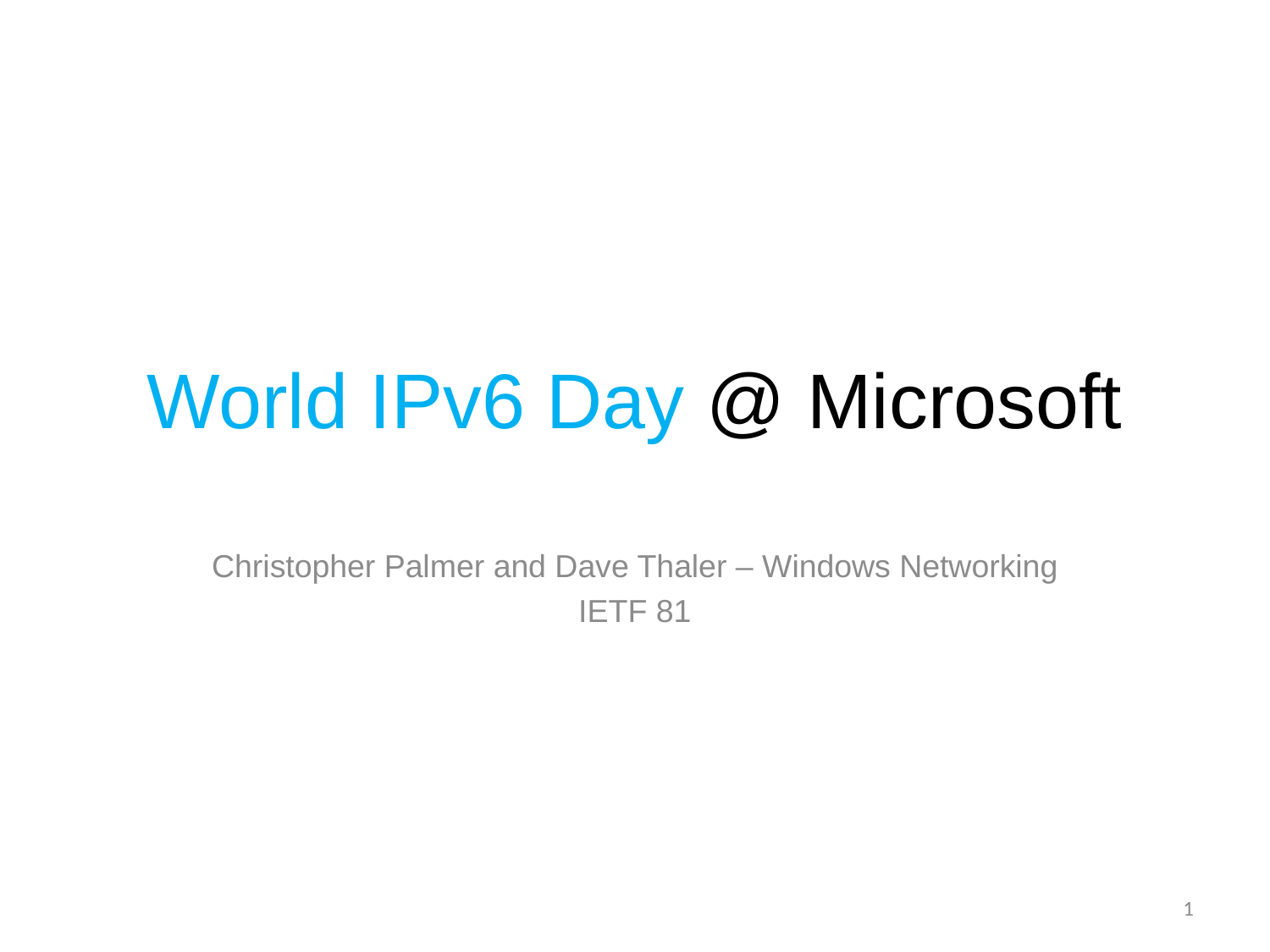

# World IPv6 Day @ Microsoft
Christopher Palmer and Dave Thaler – Windows Networking
IETF 81
1